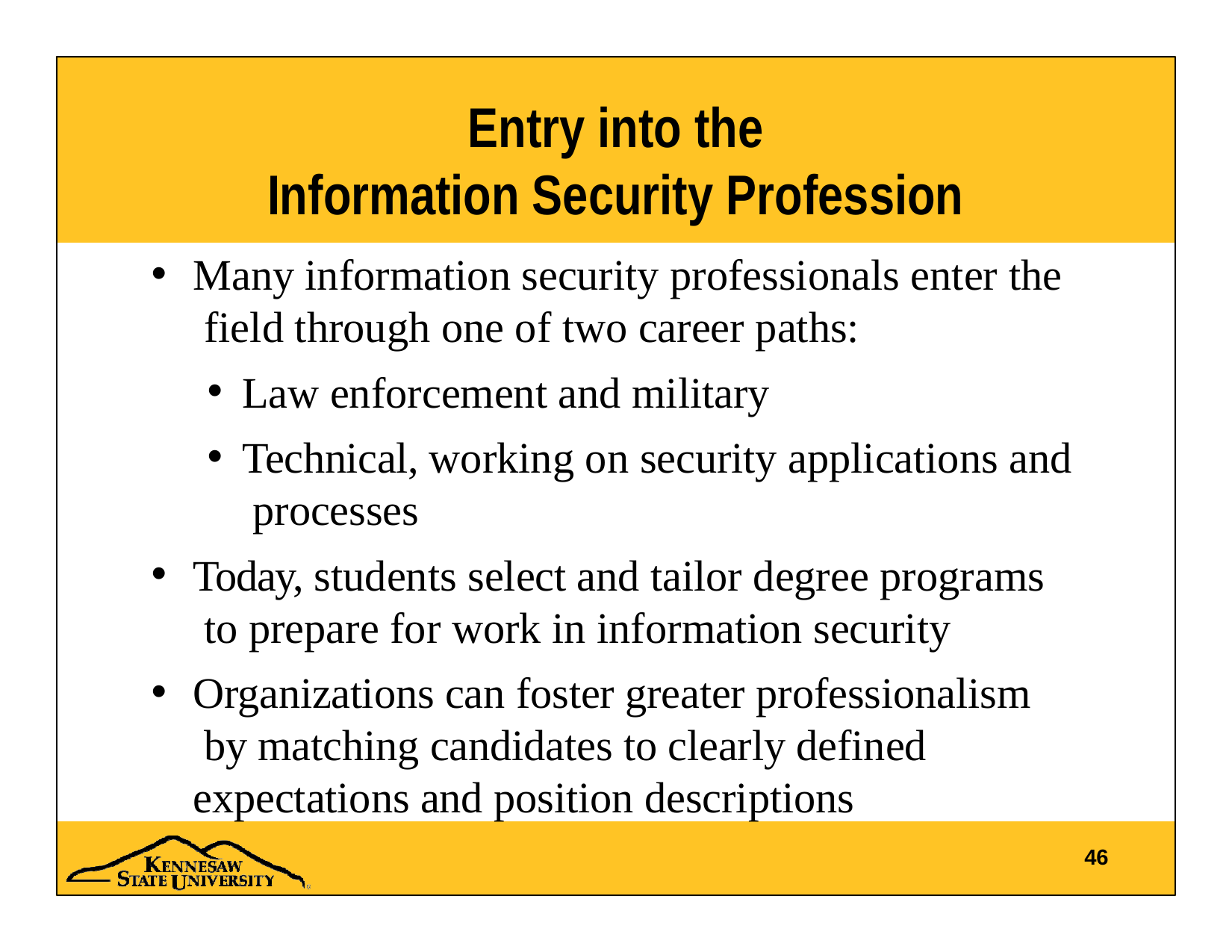

# Entry into the  Information Security Profession
Many information security professionals enter the  field through one of two career paths:
Law enforcement and military
Technical, working on security applications and  processes
Today, students select and tailor degree programs  to prepare for work in information security
Organizations can foster greater professionalism  by matching candidates to clearly defined  expectations and position descriptions

46